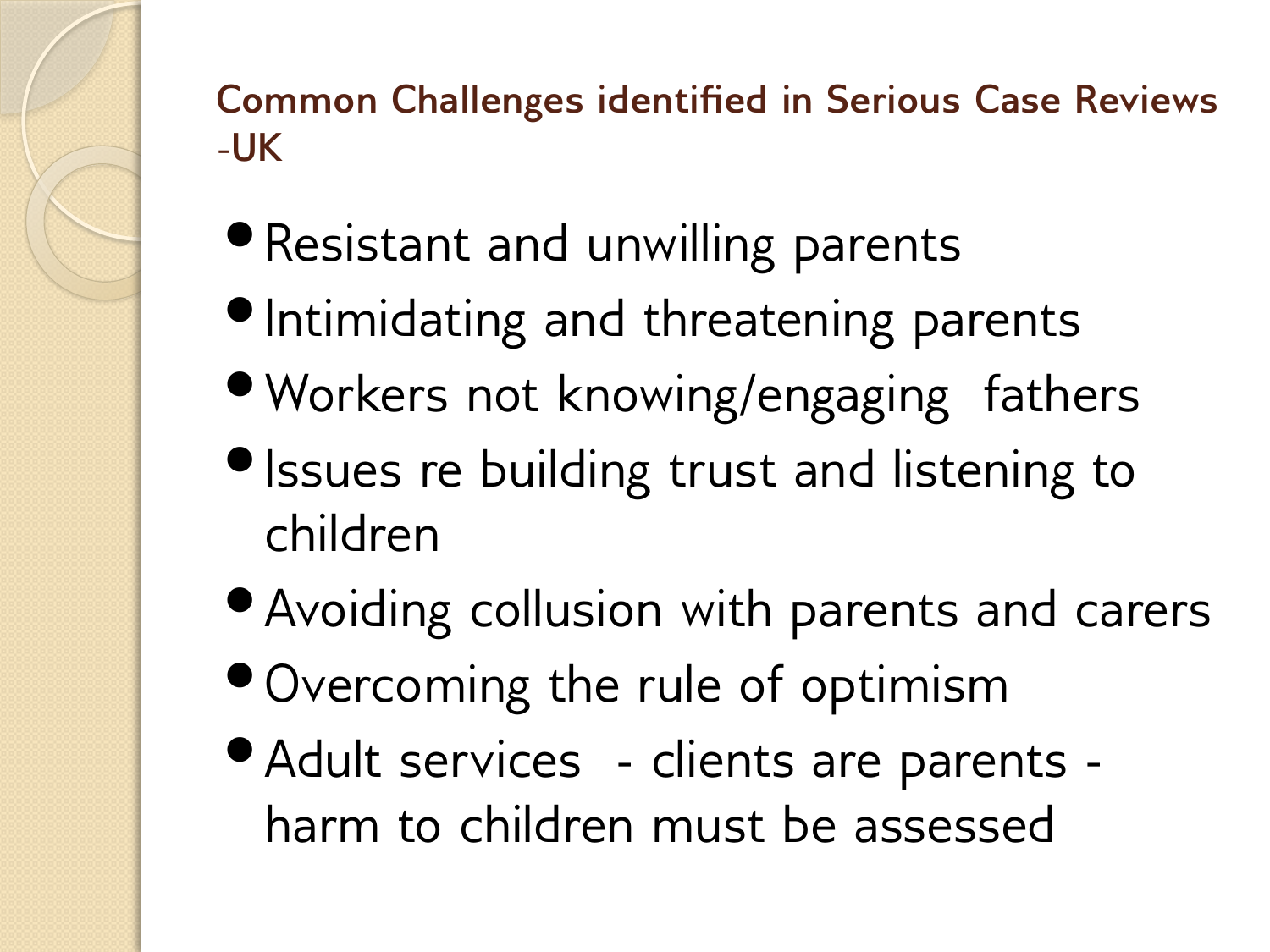

# Common Challenges identified in Serious Case Reviews -UK
Resistant and unwilling parents
Intimidating and threatening parents
Workers not knowing/engaging  fathers
Issues re building trust and listening to children
Avoiding collusion with parents and carers
Overcoming the rule of optimism
Adult services  - clients are parents - harm to children must be assessed